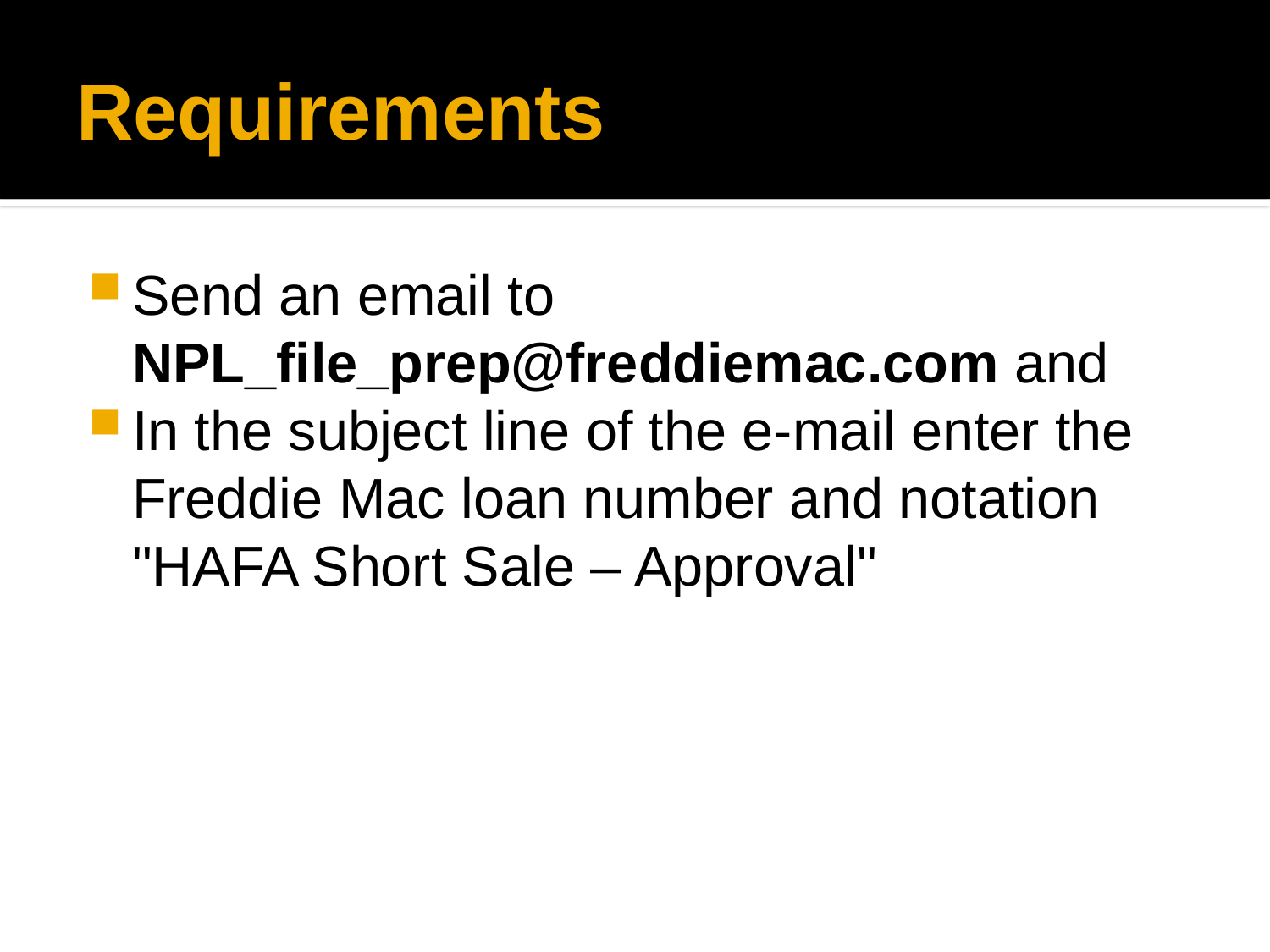

# Requirements
Send an email to NPL_file_prep@freddiemac.com and
In the subject line of the e-mail enter the Freddie Mac loan number and notation "HAFA Short Sale – Approval"